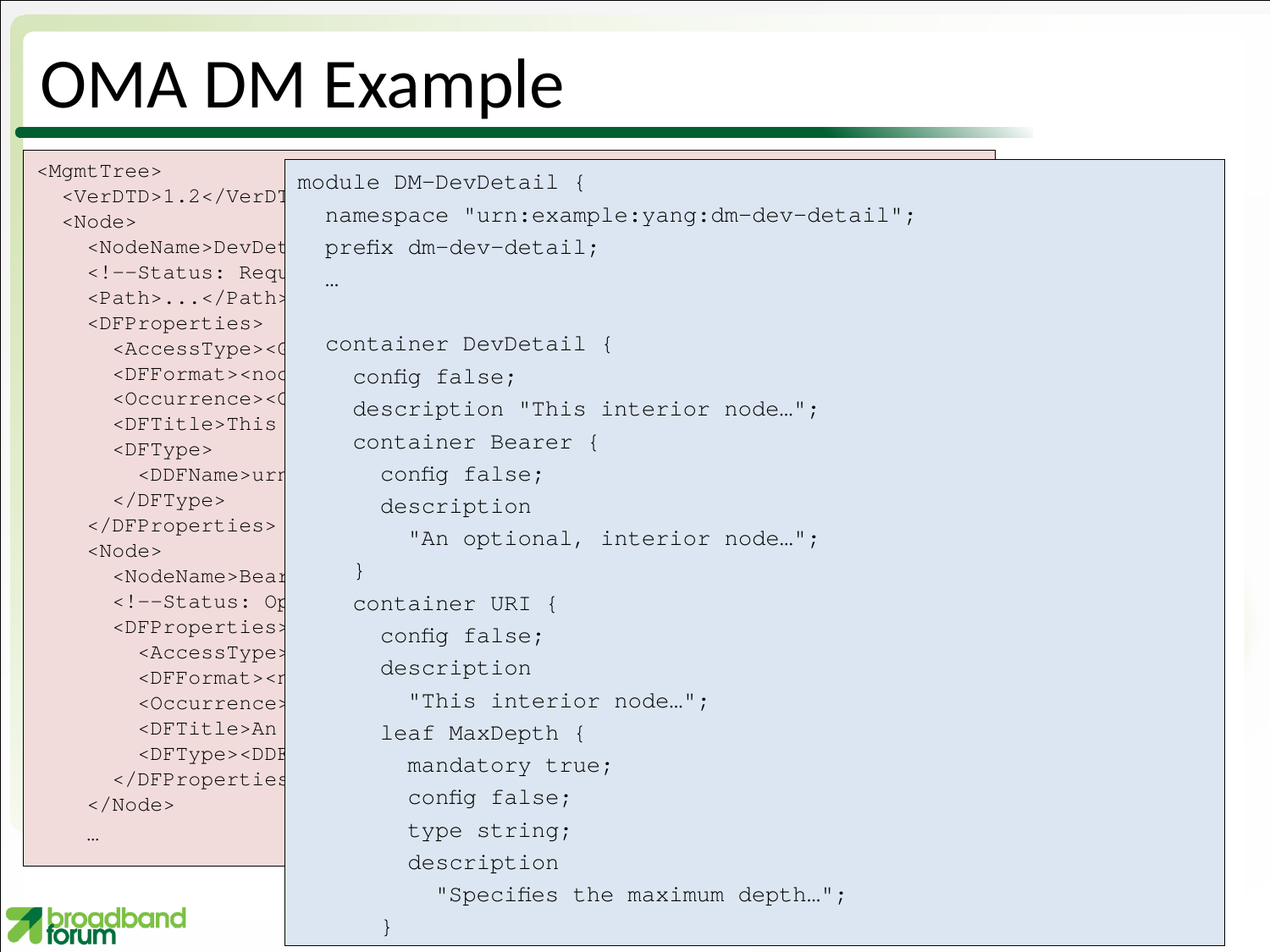

# OMA DM Example
<MgmtTree>
  <VerDTD>1.2</VerDTD>
  <Node>
    <NodeName>DevDetail</NodeName>
    <!--Status: Required-->
    <Path>...</Path>
    <DFProperties>
      <AccessType><Get/></AccessType>
      <DFFormat><node/></DFFormat>
      <Occurrence><One/></Occurrence>
      <DFTitle>This interior node specifies…</DFTitle>
      <DFType>
        <DDFName>urn:oma:mo:oma-dm-devdetail:1.1</DDFName>
      </DFType>
    </DFProperties>
    <Node>
      <NodeName>Bearer</NodeName>
      <!--Status: Optional-->
      <DFProperties>
        <AccessType><Get/></AccessType>
        <DFFormat><node/></DFFormat>
        <Occurrence><One/></Occurrence>
        <DFTitle>An optional, interior node…</DFTitle>
        <DFType><DDFName/></DFType>
      </DFProperties>
    </Node>
    …
module DM-DevDetail {
  namespace "urn:example:yang:dm-dev-detail";
  prefix dm-dev-detail;
  …

  container DevDetail {
    config false;
    description "This interior node…";
    container Bearer {
      config false;
      description
        "An optional, interior node…";
    }
    container URI {
      config false;
      description
        "This interior node…";
      leaf MaxDepth {
        mandatory true;
        config false;
        type string;
        description
          "Specifies the maximum depth…";
      }